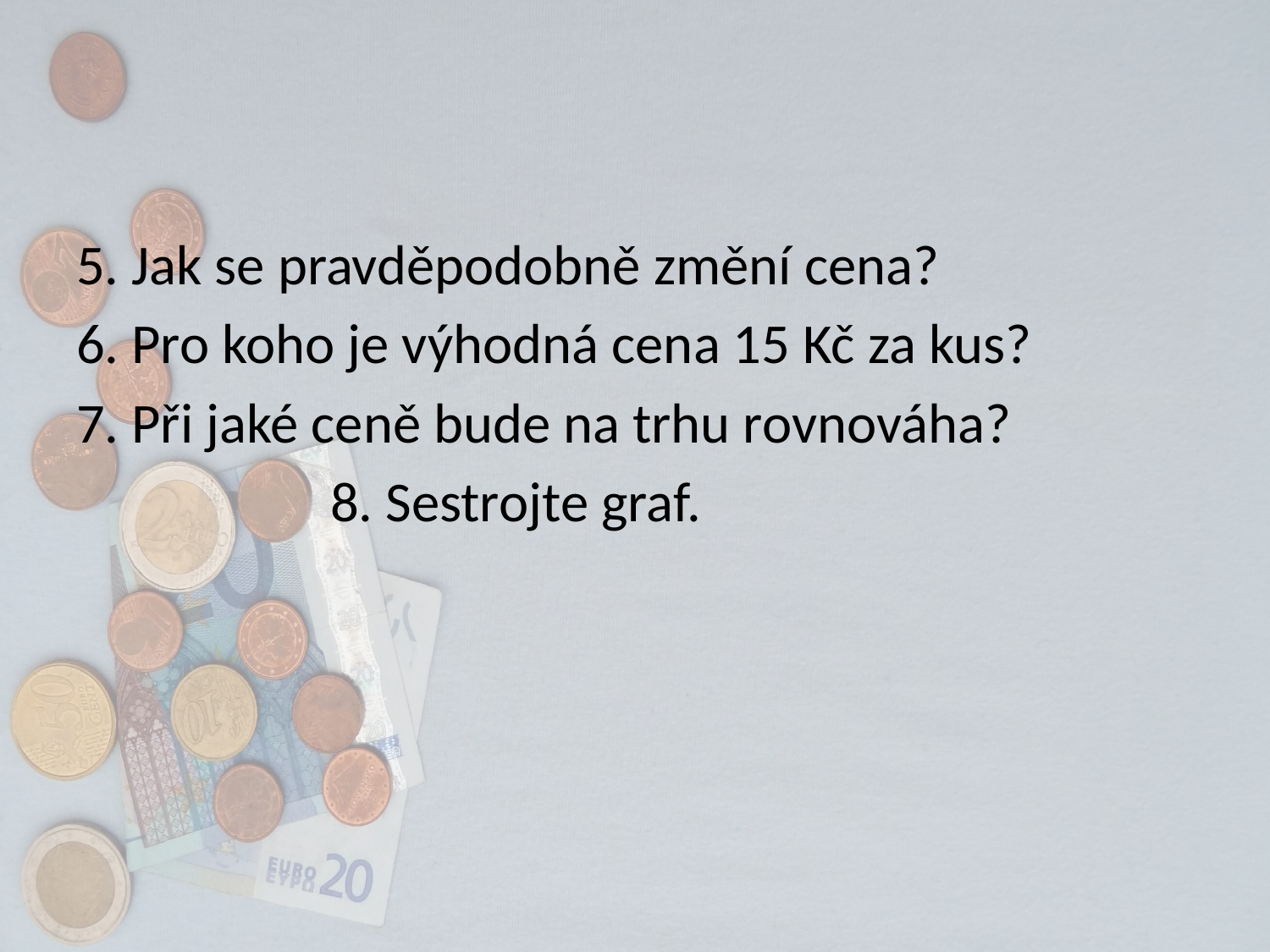

#
5. Jak se pravděpodobně změní cena?
6. Pro koho je výhodná cena 15 Kč za kus?
7. Při jaké ceně bude na trhu rovnováha?
		8. Sestrojte graf.